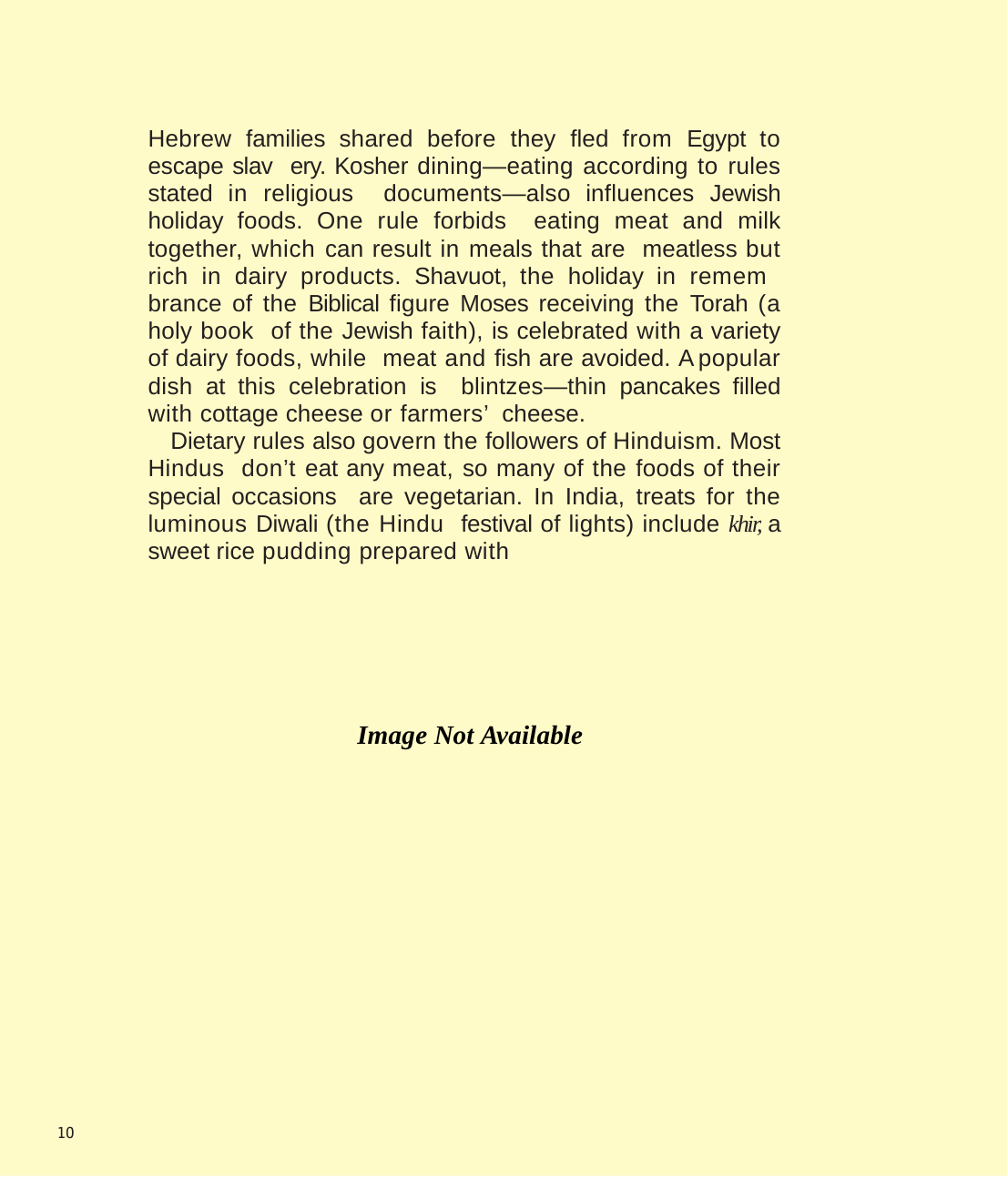

Hebrew families shared before they fled from Egypt to escape slav­  ery. Kosher dining—eating according to rules stated in religious  documents—also influences Jewish holiday foods. One rule forbids  eating meat and milk together, which can result in meals that are  meatless but rich in dairy products. Shavuot, the holiday in remem­  brance of the Biblical figure Moses receiving the Torah (a holy book  of the Jewish faith), is celebrated with a variety of dairy foods, while  meat and fish are avoided. A popular dish at this celebration is  blintzes—thin pancakes filled with cottage cheese or farmers’  cheese.
Dietary rules also govern the followers of Hinduism. Most Hindus  don’t eat any meat, so many of the foods of their special occasions  are vegetarian. In India, treats for the luminous Diwali (the Hindu  festival of lights) include khir, a sweet rice pudding prepared with
Image Not Available
10